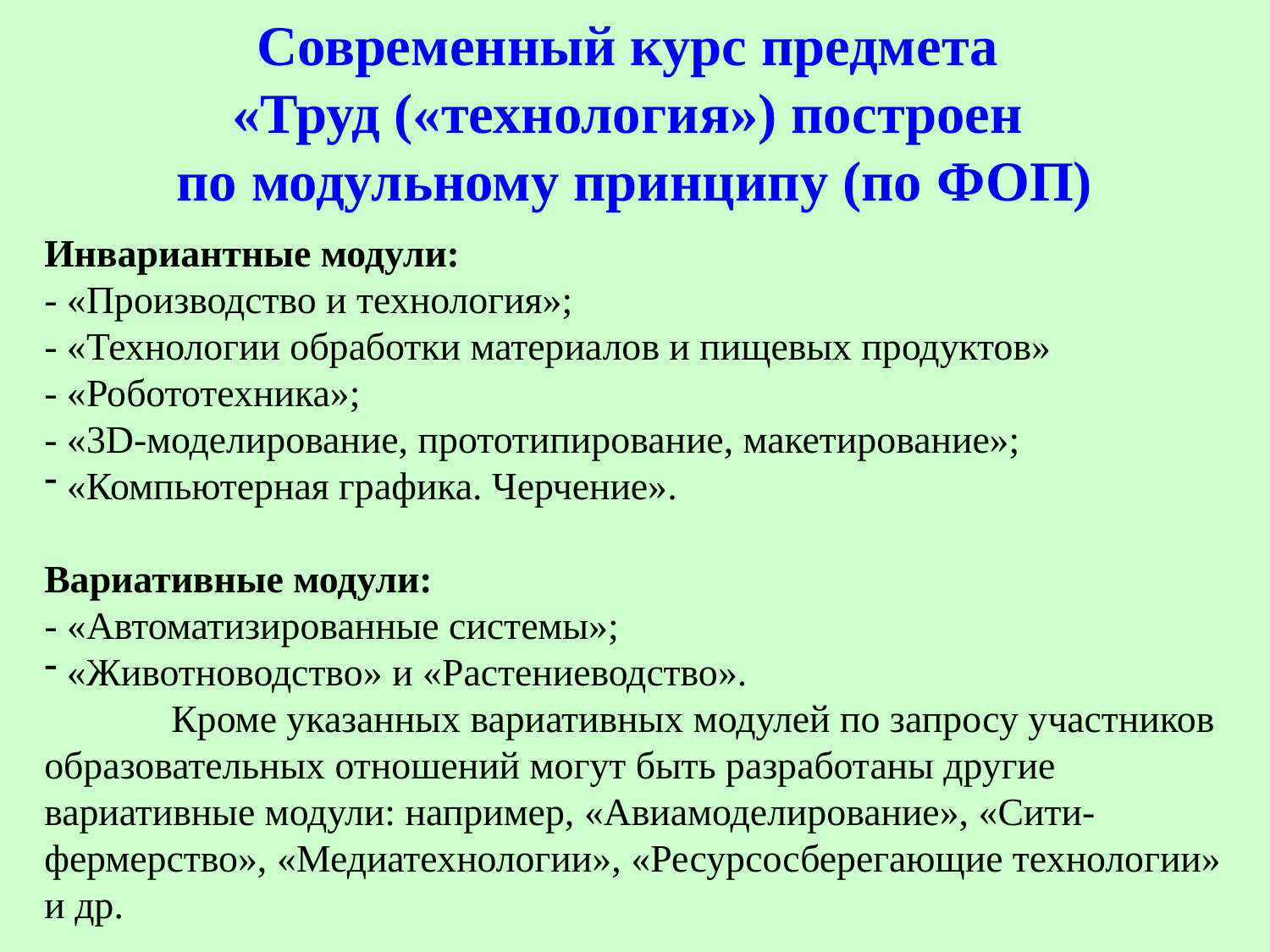

Современный курс предмета
«Труд («технология») построен
по модульному принципу (по ФОП)
Инвариантные модули:
- «Производство и технология»;
- «Технологии обработки материалов и пищевых продуктов»
- «Робототехника»;
- «3D-моделирование, прототипирование, макетирование»;
 «Компьютерная графика. Черчение».

Вариативные модули:
- «Автоматизированные системы»;
 «Животноводство» и «Растениеводство».
	Кроме указанных вариативных модулей по запросу участников образовательных отношений могут быть разработаны другие вариативные модули: например, «Авиамоделирование», «Сити-фермерство», «Медиатехнологии», «Ресурсосберегающие технологии» и др.
#